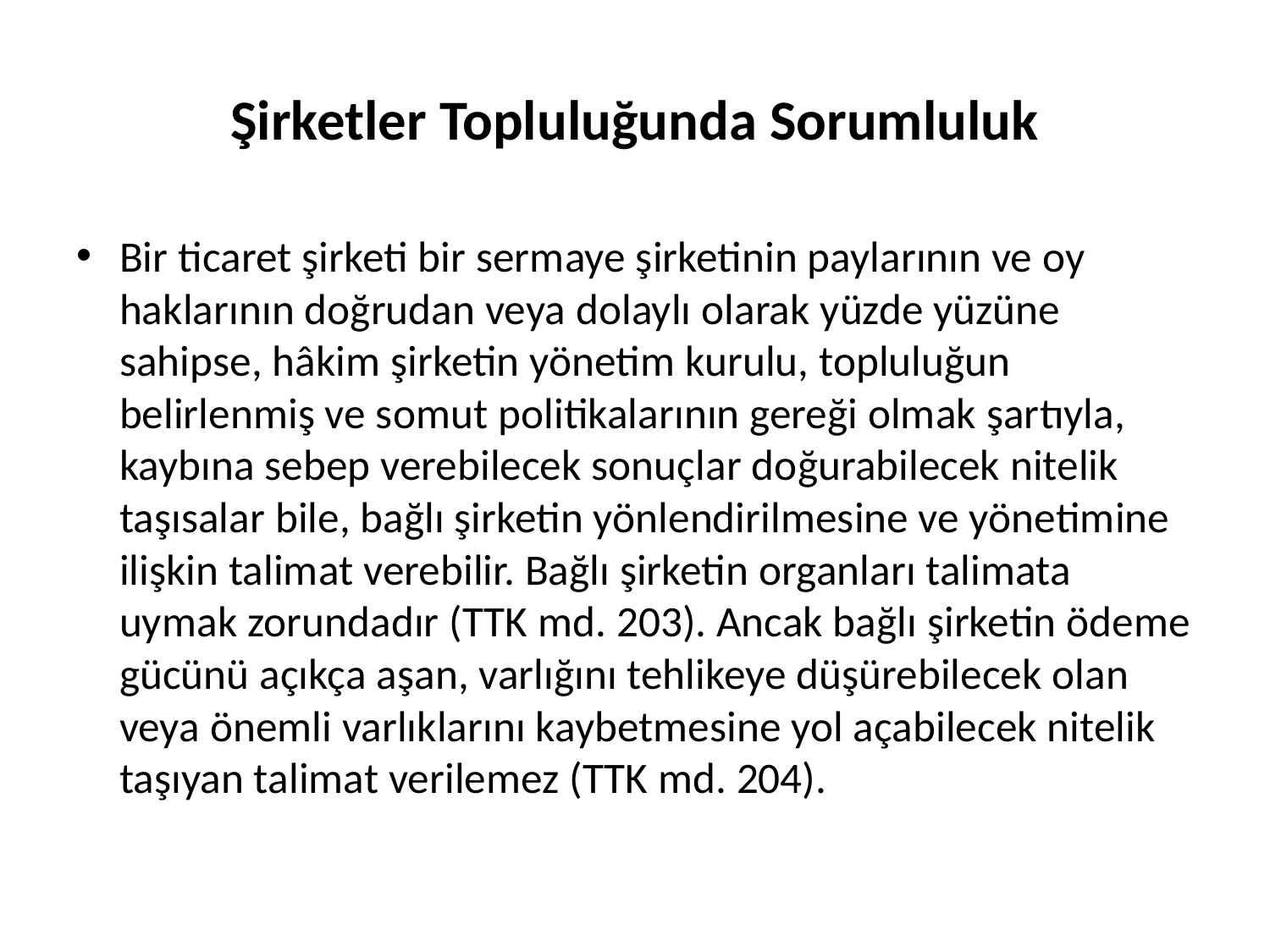

# Şirketler Topluluğunda Sorumluluk
Bir ticaret şirketi bir sermaye şirketinin paylarının ve oy haklarının doğrudan veya dolaylı olarak yüzde yüzüne sahipse, hâkim şirketin yönetim kurulu, topluluğun belirlenmiş ve somut politikalarının gereği olmak şartıyla, kaybına sebep verebilecek sonuçlar doğurabilecek nitelik taşısalar bile, bağlı şirketin yönlendirilmesine ve yönetimine ilişkin talimat verebilir. Bağlı şirketin organları talimata uymak zorundadır (TTK md. 203). Ancak bağlı şirketin ödeme gücünü açıkça aşan, varlığını tehlikeye düşürebilecek olan veya önemli varlıklarını kaybetmesine yol açabilecek nitelik taşıyan talimat verilemez (TTK md. 204).